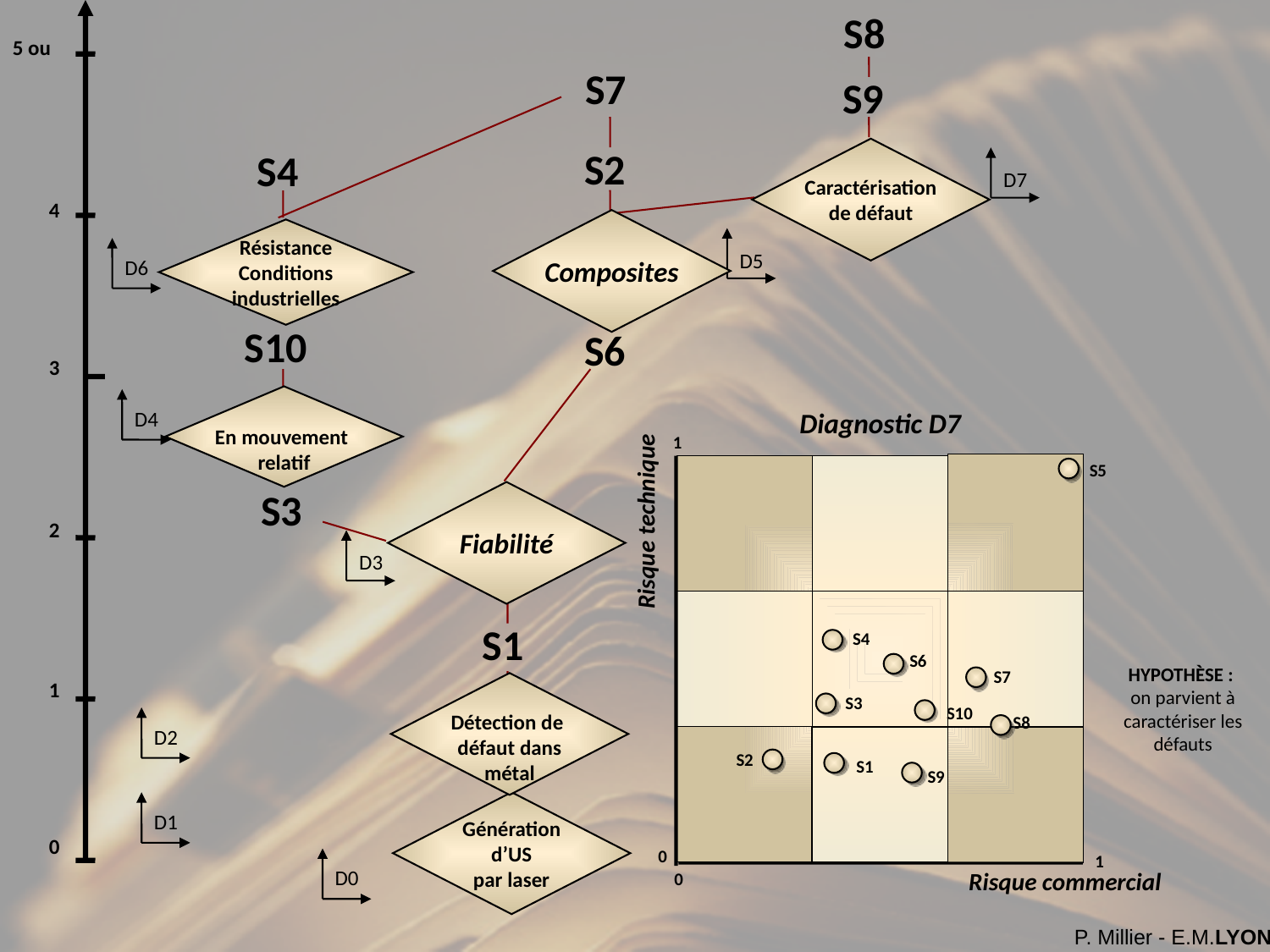

S8
5 ou

S7

S9

S2
S4
Caractérisation
de défaut

D7

4

Composites

Résistance
Conditions
industrielles

D5

D6

S10
S6
3

En mouvement
relatif

D4

Diagnostic D7
1
Risque technique

S5
S3
Fiabilité

2

D3

S1
S4

S6

HYPOTHÈSE :
on parvient à caractériser les défauts

S7

1

Détection de
défaut dans
métal

S3

S10

D2

S8

S2

S1

S9

D1

Génération
d’US
par laser
0
0

D0

1
Risque commercial

0